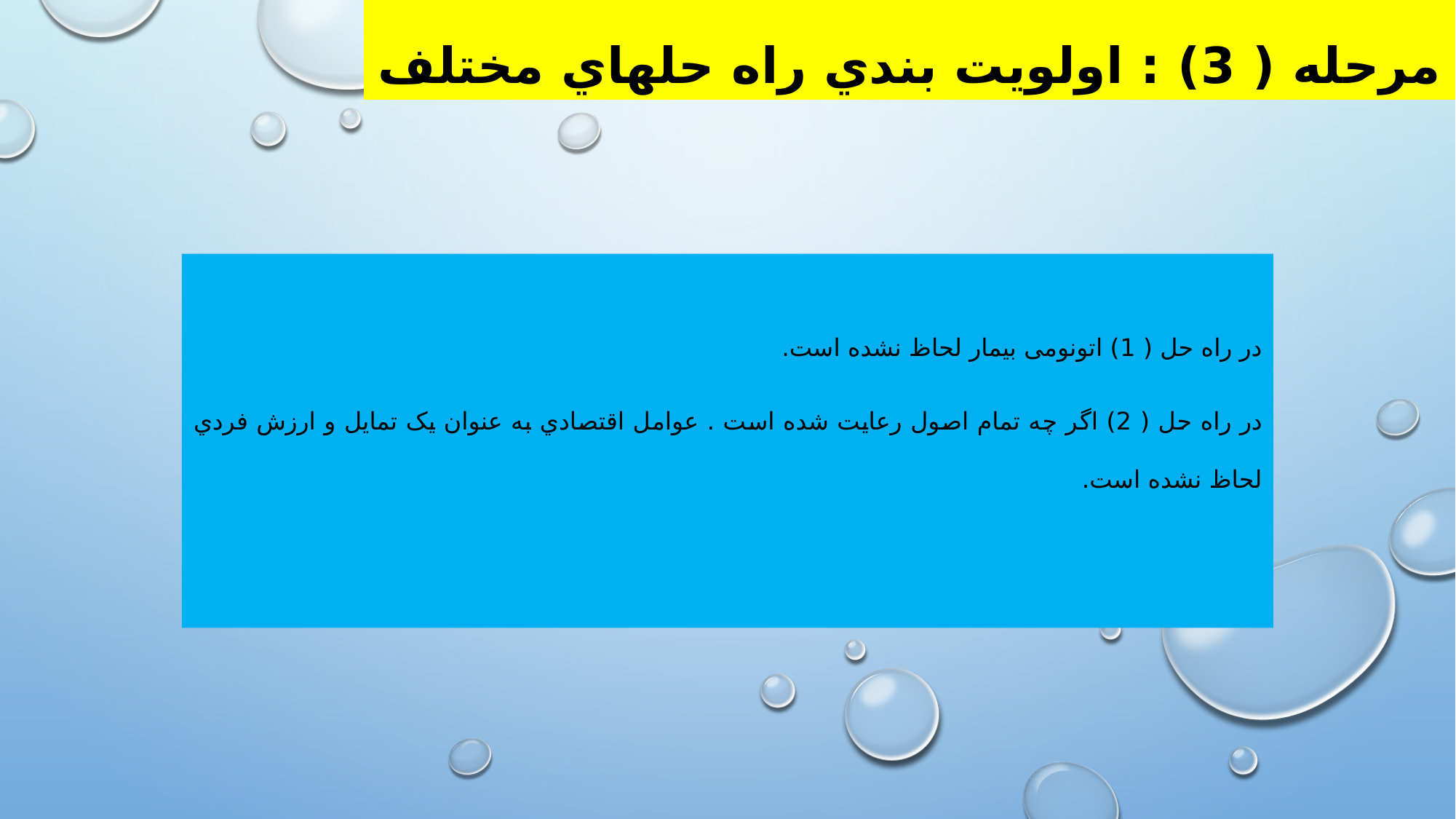

# مرحله ( 3) : اولویت بندي راه حلهاي مختلف

در راه حل ( 1) اتونومی بیمار لحاظ نشده است.
در راه حل ( 2) اگر چه تمام اصول رعایت شده است . عوامل اقتصادي به عنوان یک تمایل و ارزش فردي لحاظ نشده است.